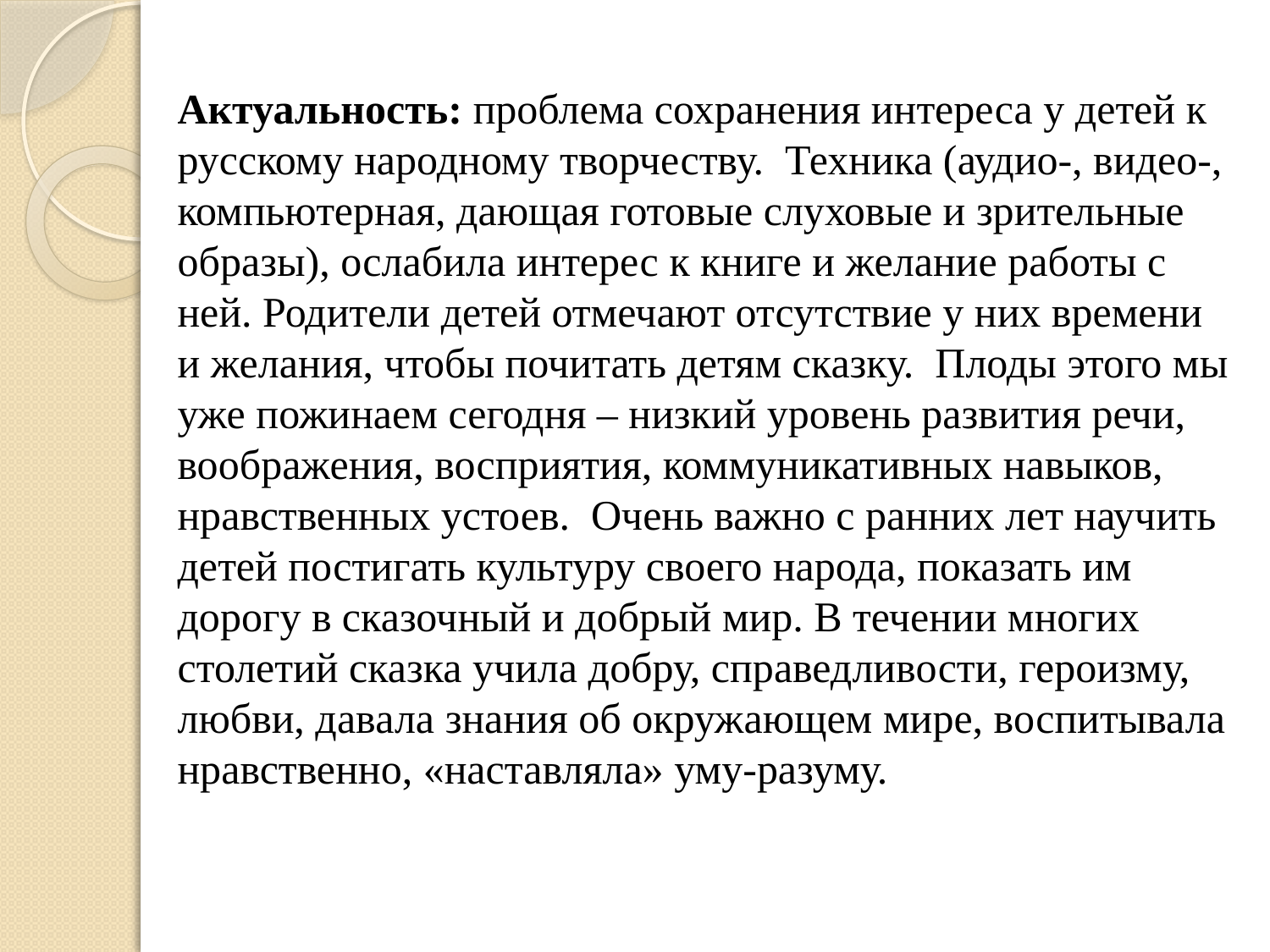

# Актуальность: проблема сохранения интереса у детей к русскому народному творчеству.  Техника (аудио-, видео-, компьютерная, дающая готовые слуховые и зрительные образы), ослабила интерес к книге и желание работы с ней. Родители детей отмечают отсутствие у них времени и желания, чтобы почитать детям сказку.  Плоды этого мы уже пожинаем сегодня – низкий уровень развития речи, воображения, восприятия, коммуникативных навыков, нравственных устоев.  Очень важно с ранних лет научить детей постигать культуру своего народа, показать им дорогу в сказочный и добрый мир. В течении многих столетий сказка учила добру, справедливости, героизму, любви, давала знания об окружающем мире, воспитывала нравственно, «наставляла» уму-разуму.